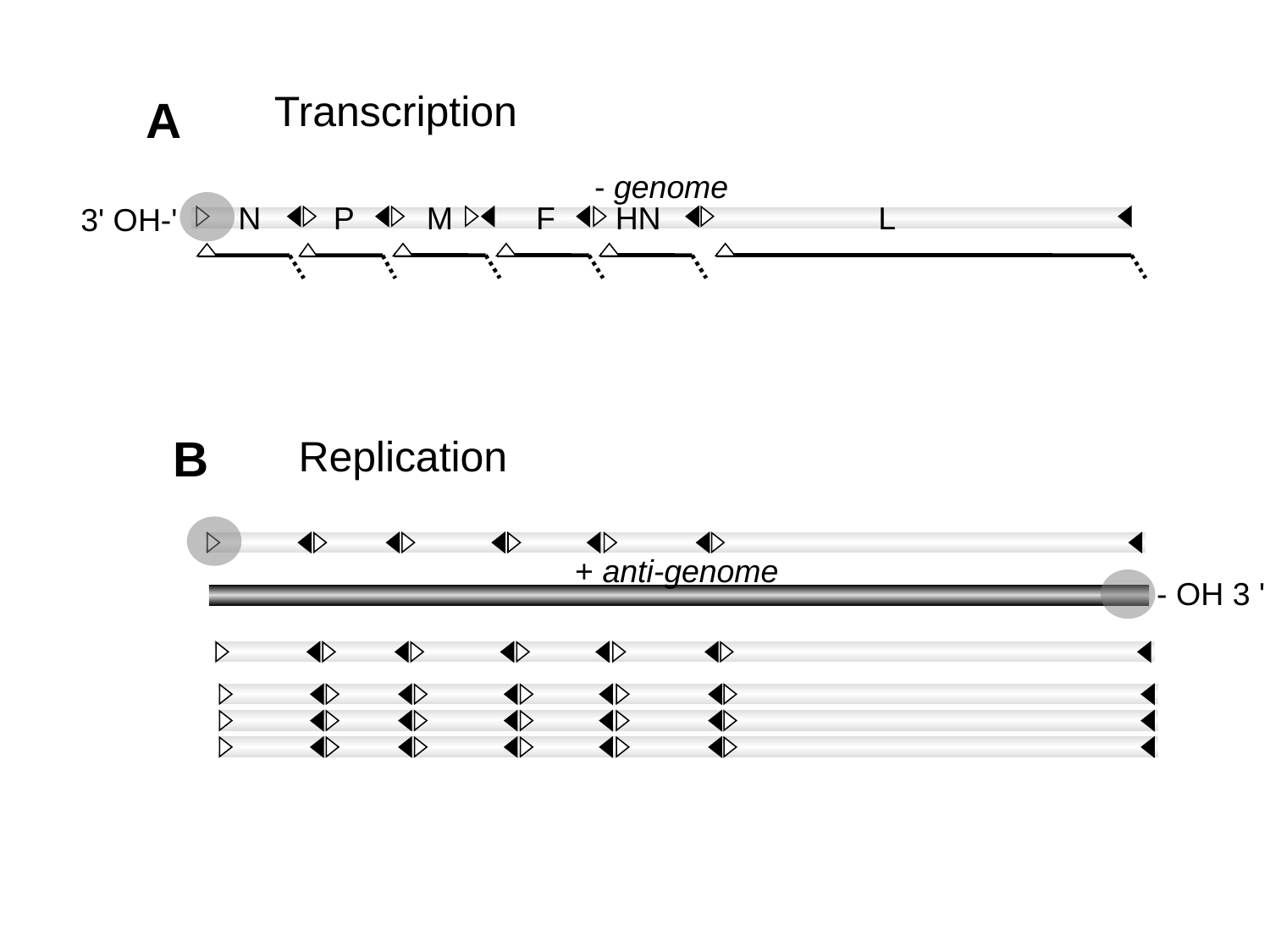

Transcription
A
- genome
N
P
M
F
HN
L

3' OH-'

B
Replication

+ anti-genome
- OH 3 '